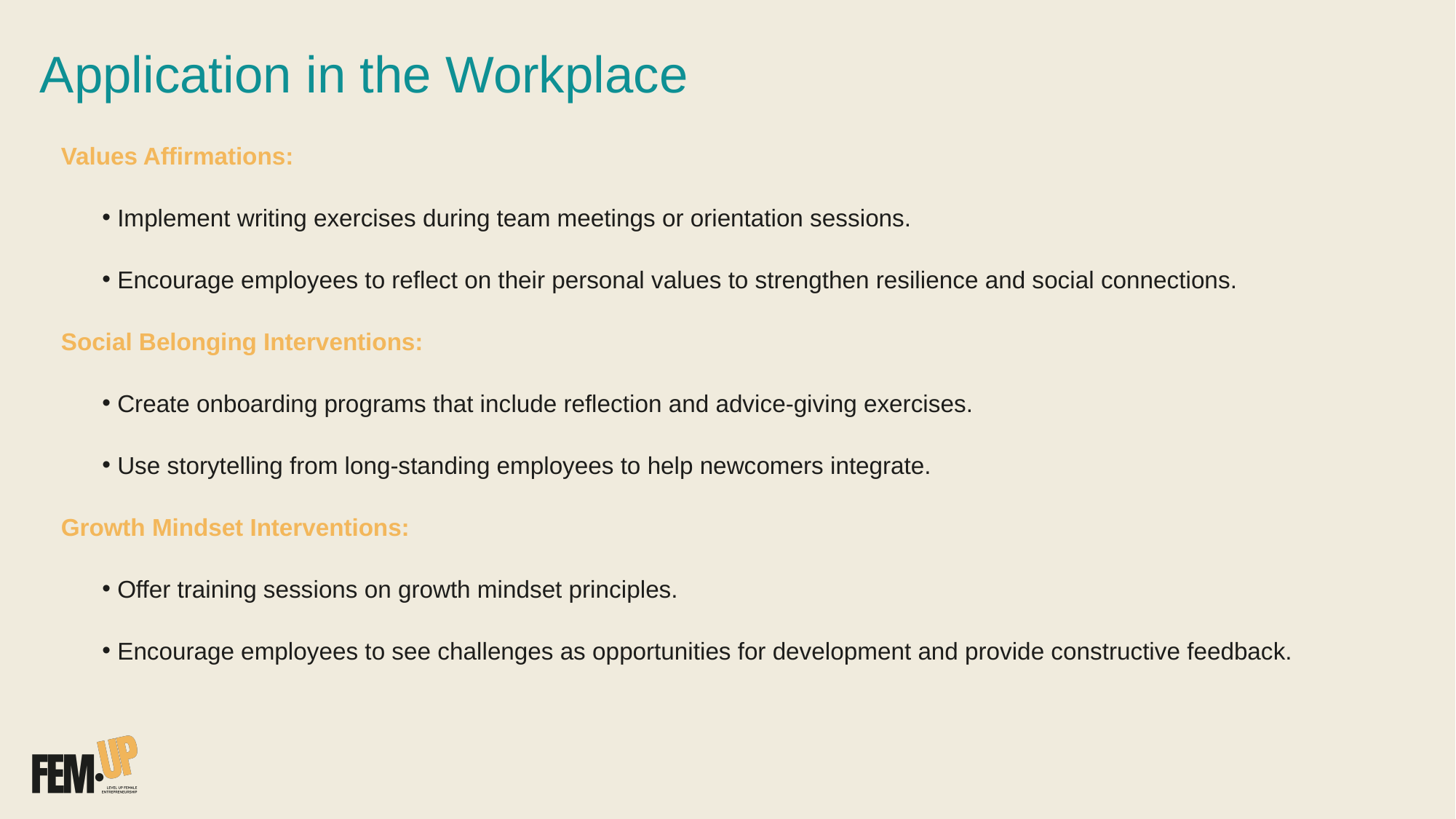

# Application in the Workplace
Values Affirmations:
 Implement writing exercises during team meetings or orientation sessions.
 Encourage employees to reflect on their personal values to strengthen resilience and social connections.
Social Belonging Interventions:
 Create onboarding programs that include reflection and advice-giving exercises.
 Use storytelling from long-standing employees to help newcomers integrate.
Growth Mindset Interventions:
 Offer training sessions on growth mindset principles.
 Encourage employees to see challenges as opportunities for development and provide constructive feedback.